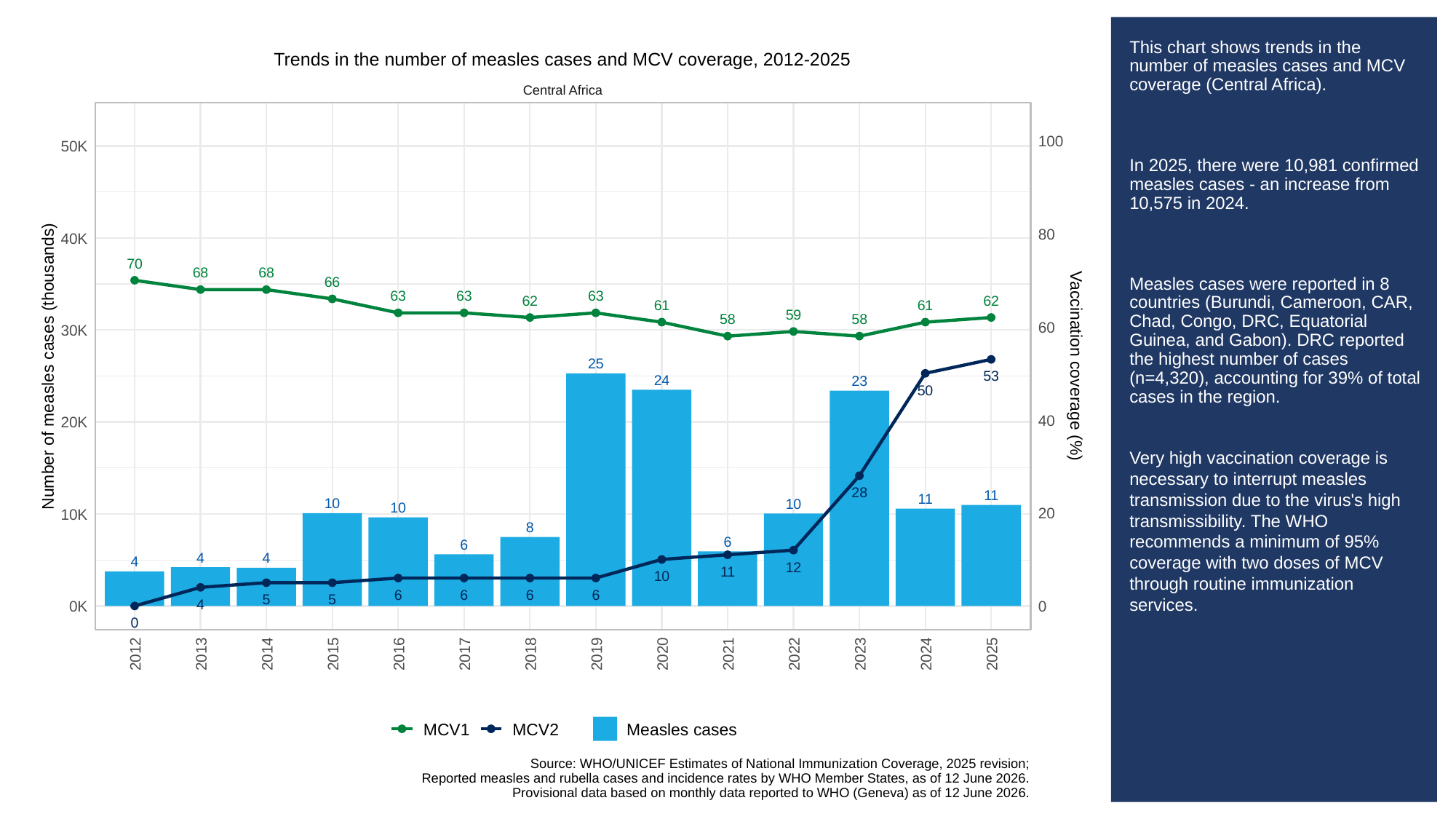

# This chart shows trends in the number of measles cases and MCV coverage (Central Africa).

In 2025, there were 10,981 confirmed measles cases - an increase from 10,575 in 2024.

Measles cases were reported in 8 countries (Burundi, Cameroon, CAR, Chad, Congo, DRC, Equatorial Guinea, and Gabon). DRC reported the highest number of cases (n=4,320), accounting for 39% of total cases in the region.

Very high vaccination coverage is necessary to interrupt measles transmission due to the virus's high transmissibility. The WHO recommends a minimum of 95% coverage with two doses of MCV through routine immunization services.

Trends in the number of measles cases and MCV coverage, 2012-2025
Central Africa

100
50K

80
40K

70
68
68
66

63
63
63
62
62

61
61
59

58
58

60
30K

25

Number of measles cases (thousands)
Vaccination coverage (%)

53

24
23

50

40
20K

28
11
11
10
10
10

20
10K

8
6

6

4
4

4

12
11

10

6
6
6
6
5
5
4
0K
0

0
2012
2013
2014
2015
2016
2017
2018
2019
2020
2021
2022
2023
2024
2025

MCV1
MCV2
Measles cases

Source: WHO/UNICEF Estimates of National Immunization Coverage, 2025 revision;
Reported measles and rubella cases and incidence rates by WHO Member States, as of 12 June 2026.
Provisional data based on monthly data reported to WHO (Geneva) as of 12 June 2026.